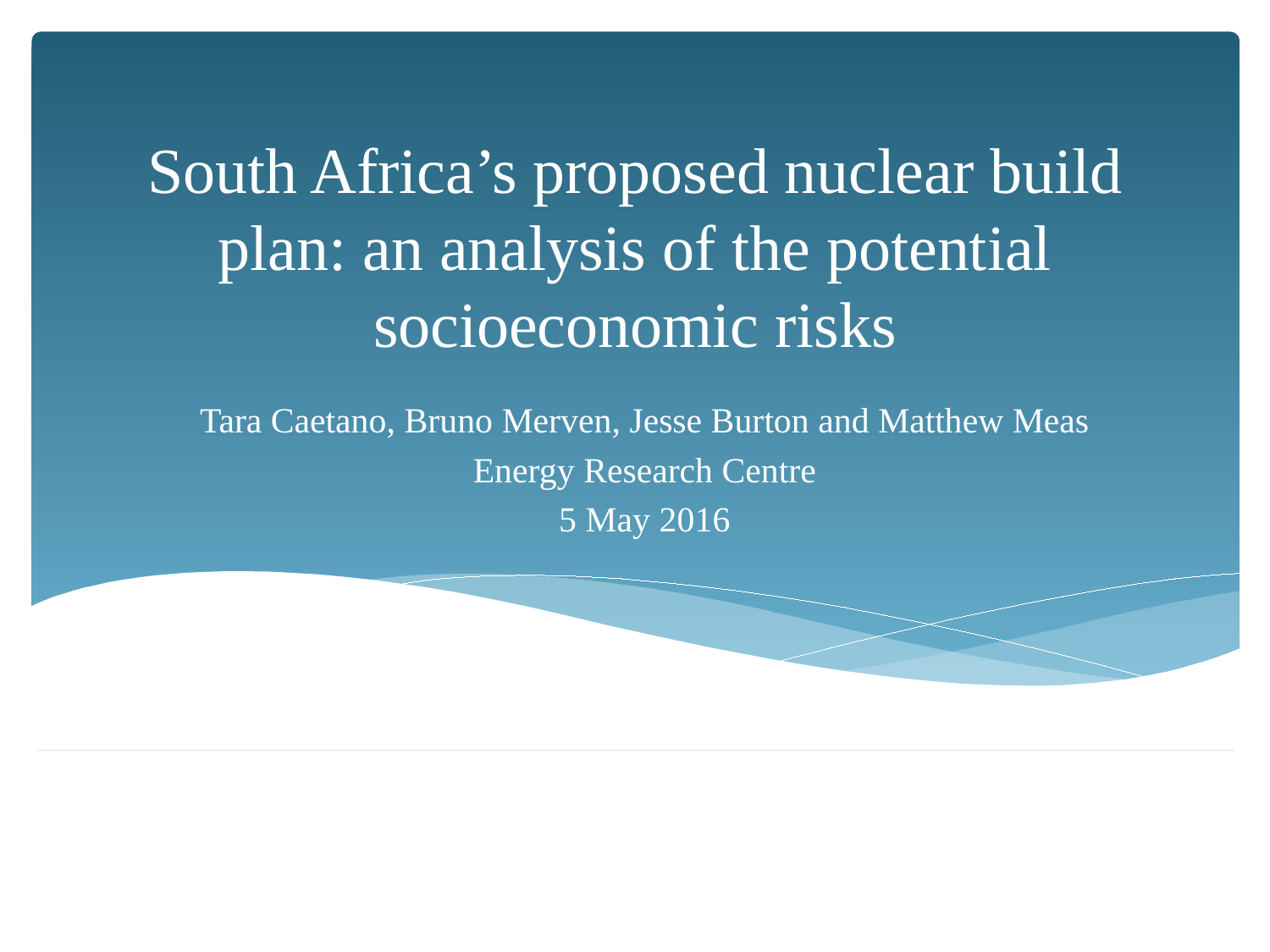

# South Africa’s proposed nuclear build plan: an analysis of the potential socioeconomic risks
Tara Caetano, Bruno Merven, Jesse Burton and Matthew Meas
Energy Research Centre
5 May 2016